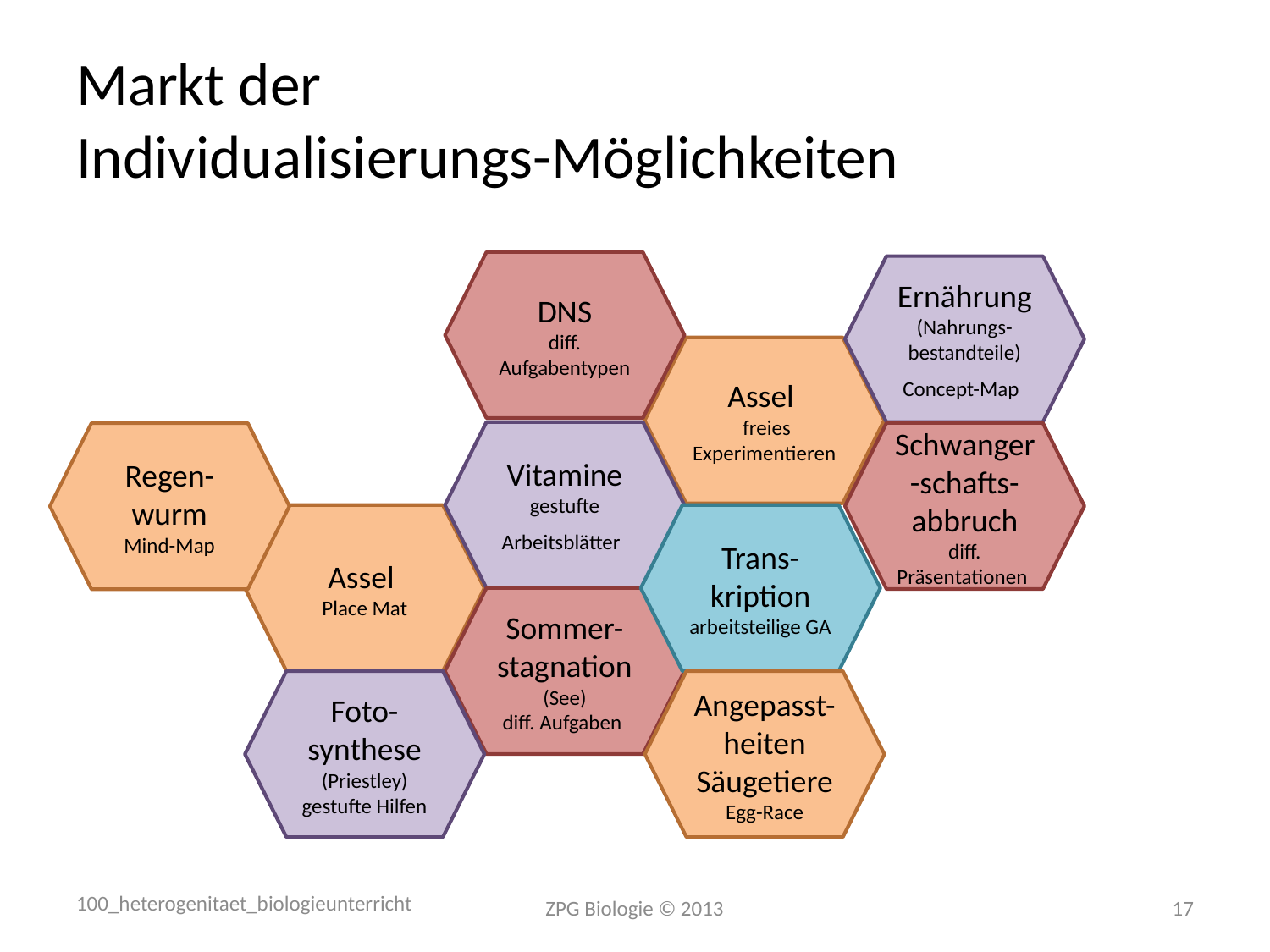

# Markt der Individualisierungs-Möglichkeiten
DNS
diff. Aufgabentypen

Ernährung
(Nahrungs-bestandteile)
Concept-Map

Assel
 freies Experimentieren

Vitamine
gestufte Arbeitsblätter

Schwanger-schafts-abbruch
diff. Präsentationen
Regen-wurm
Mind-Map

Assel
Place Mat

Trans-kription
arbeitsteilige GA
Sommer-stagnation (See)
diff. Aufgaben

Foto-synthese (Priestley)
gestufte Hilfen

Angepasst-heiten Säugetiere
Egg-Race

100_heterogenitaet_biologieunterricht
ZPG Biologie © 2013
17